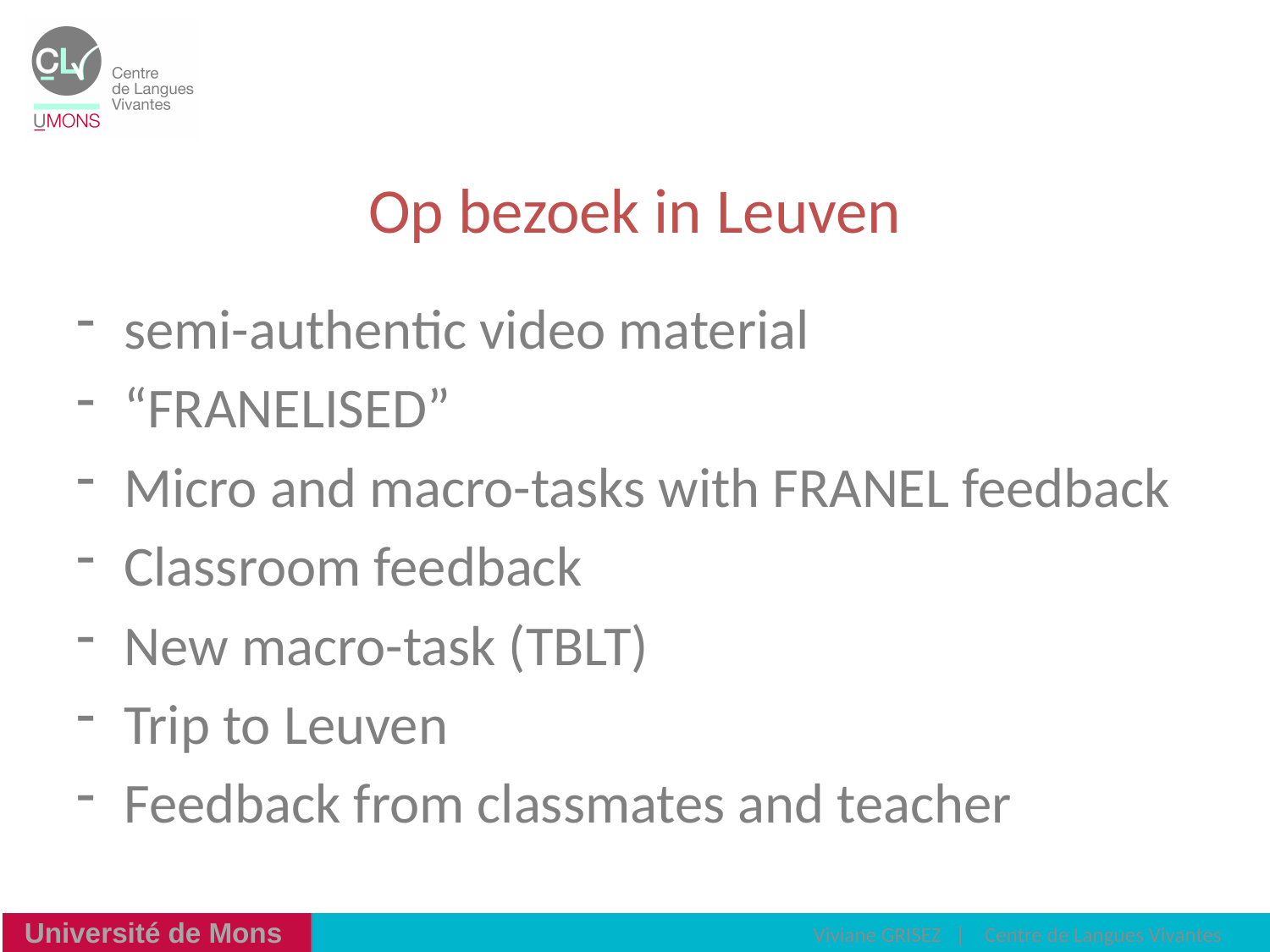

# Op bezoek in Leuven
semi-authentic video material
“FRANELISED”
Micro and macro-tasks with FRANEL feedback
Classroom feedback
New macro-task (TBLT)
Trip to Leuven
Feedback from classmates and teacher

 Viviane GRISEZ   |    Centre de Langues Vivantes